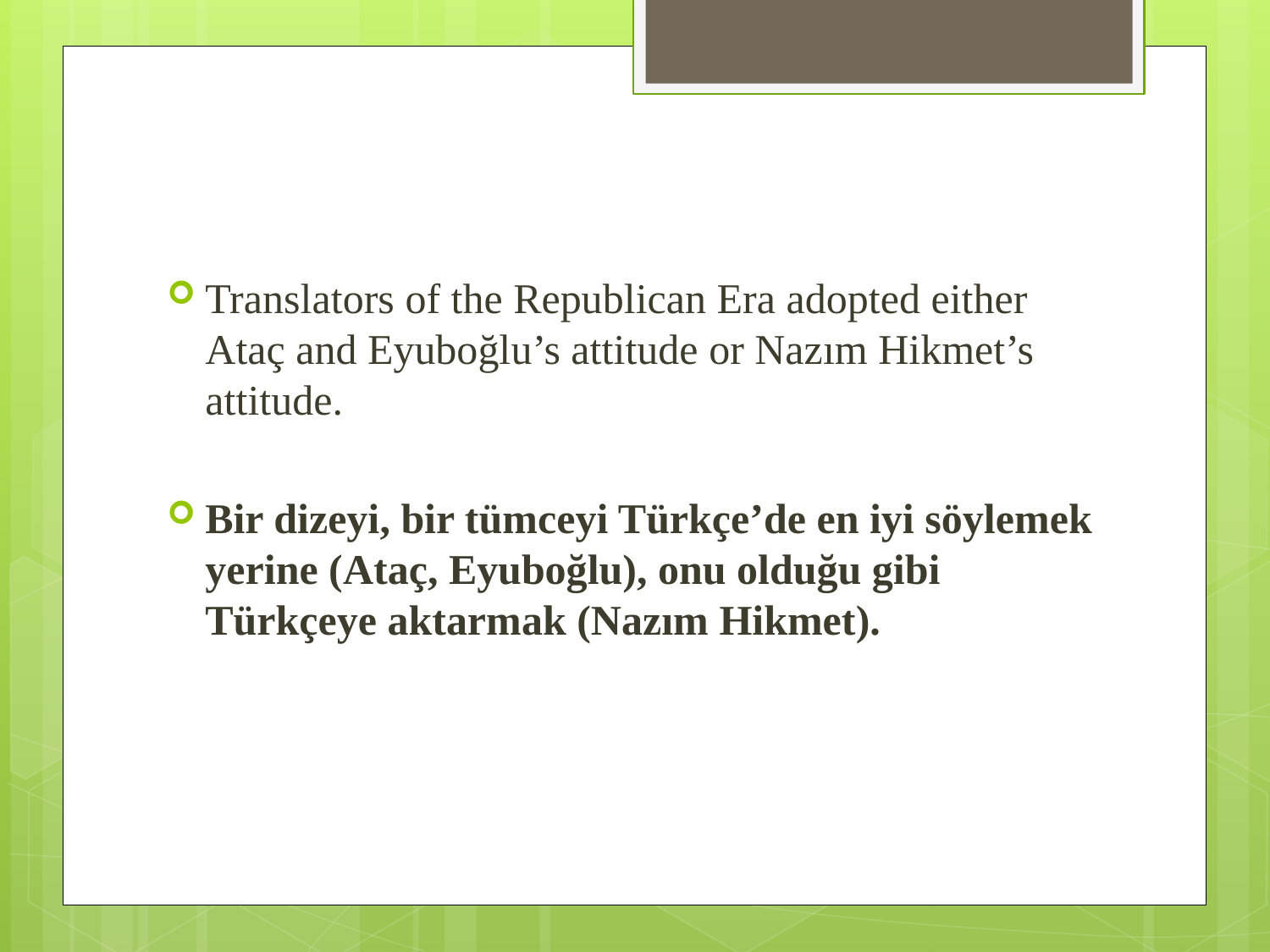

#

Translators of the Republican Era adopted either Ataç and Eyuboğlu’s attitude or Nazım Hikmet’s attitude.

Bir dizeyi, bir tümceyi Türkçe’de en iyi söylemek yerine (Ataç, Eyuboğlu), onu olduğu gibi Türkçeye aktarmak (Nazım Hikmet).